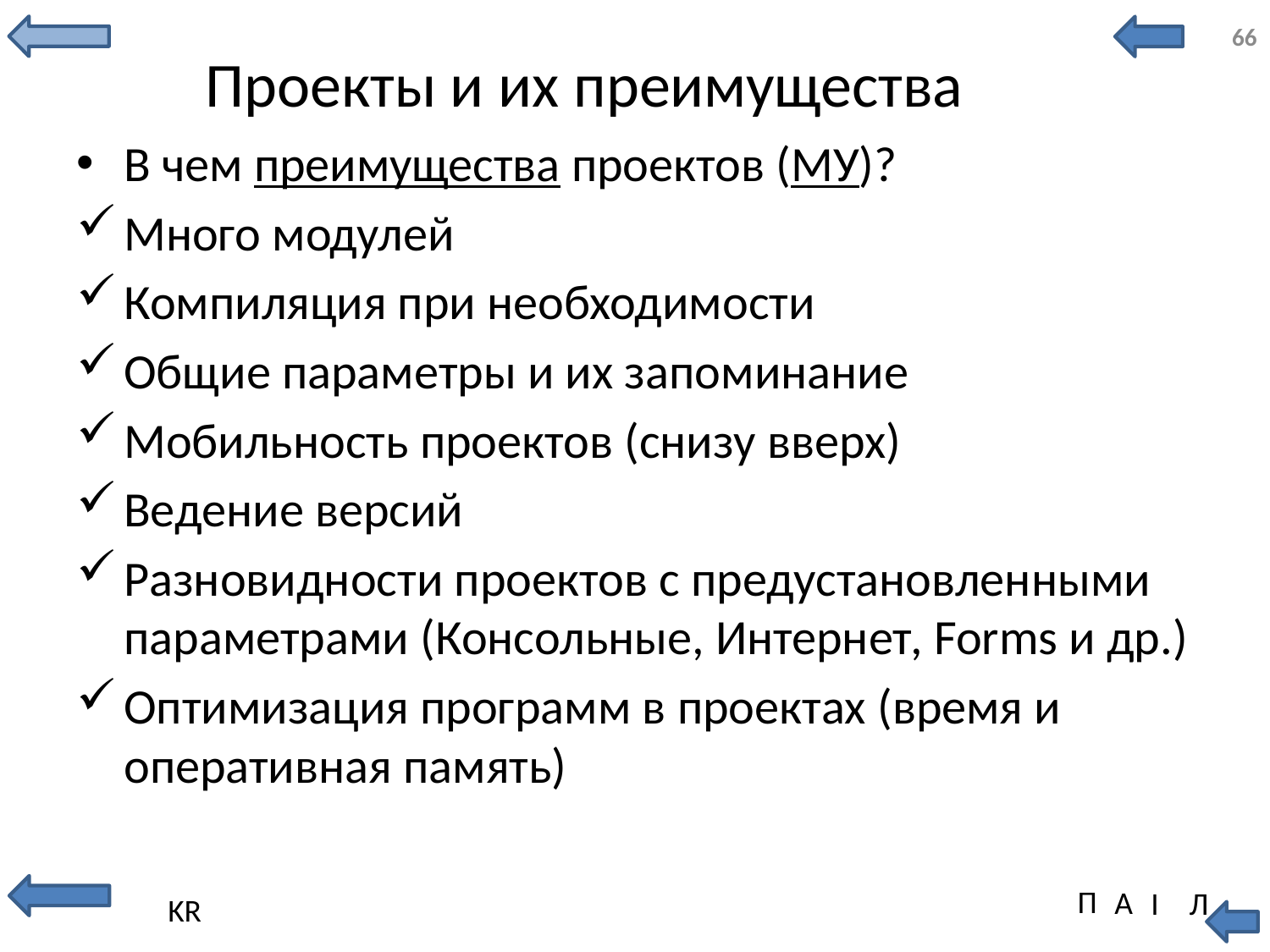

# Проекты и их преимущества
В чем преимущества проектов (МУ)?
Много модулей
Компиляция при необходимости
Общие параметры и их запоминание
Мобильность проектов (снизу вверх)
Ведение версий
Разновидности проектов с предустановленными параметрами (Консольные, Интернет, Forms и др.)
Оптимизация программ в проектах (время и оперативная память)